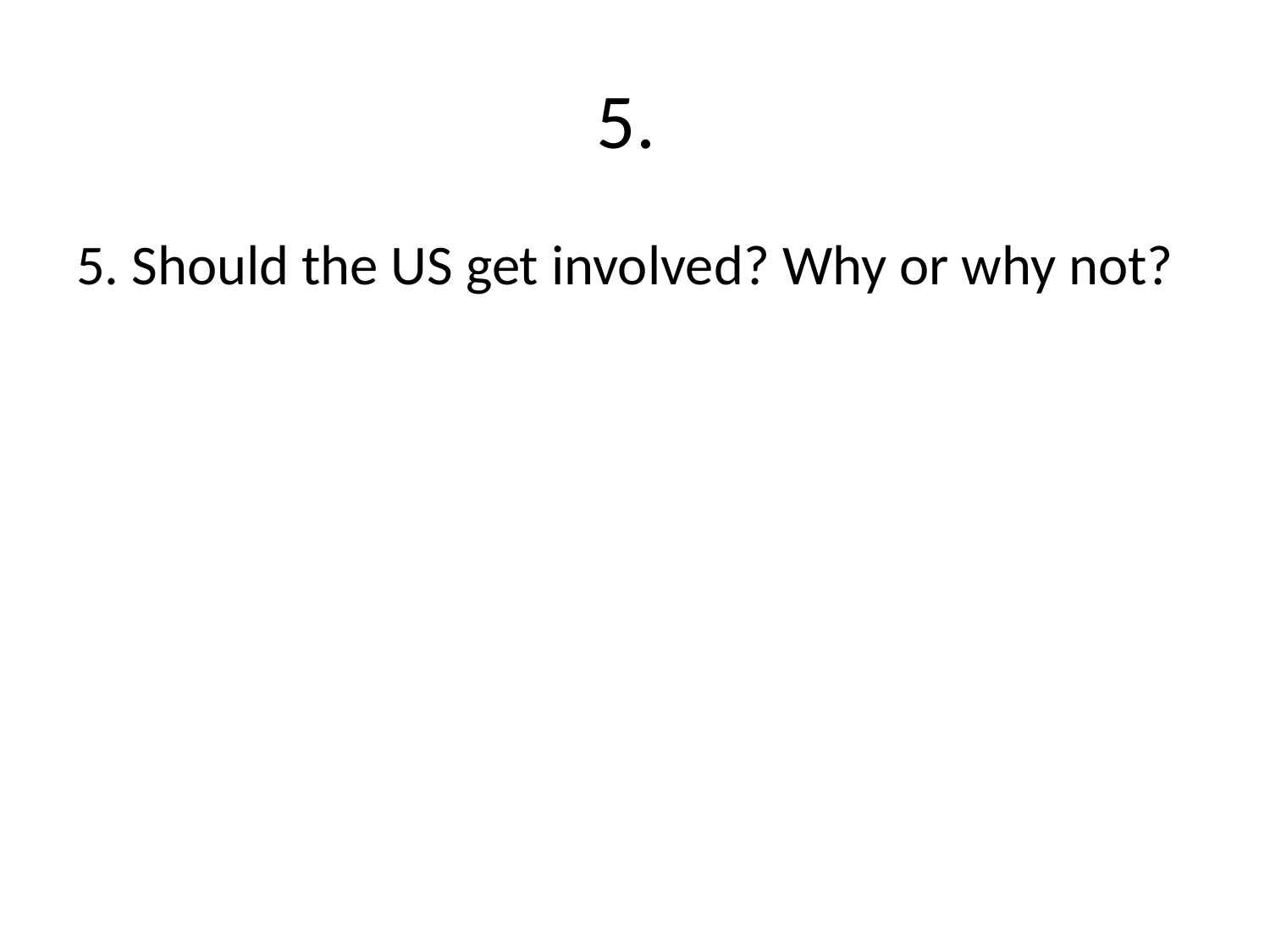

# 5.
5. Should the US get involved? Why or why not?